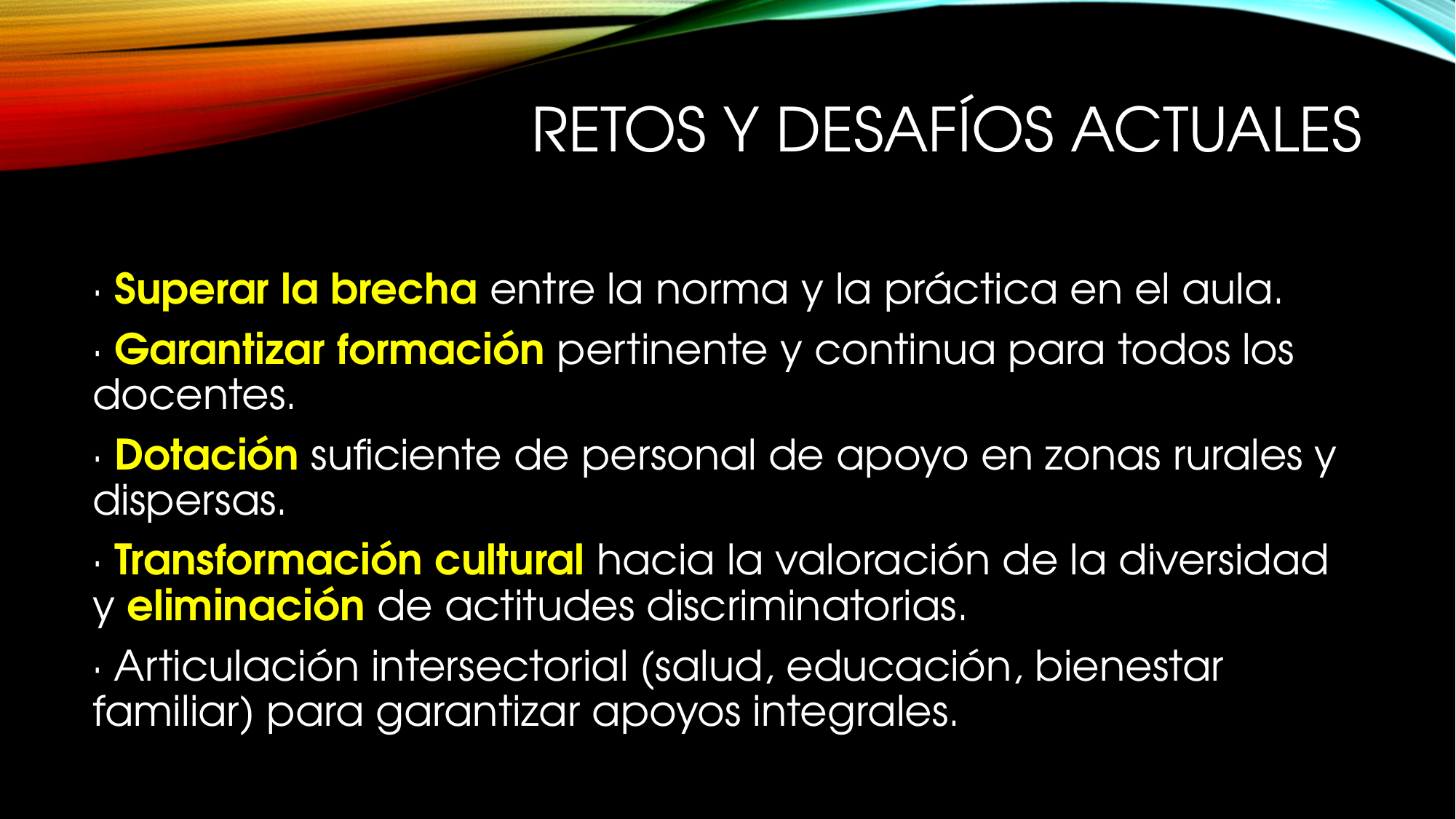

# Retos y Desafíos Actuales
· Superar la brecha entre la norma y la práctica en el aula.
· Garantizar formación pertinente y continua para todos los docentes.
· Dotación suficiente de personal de apoyo en zonas rurales y dispersas.
· Transformación cultural hacia la valoración de la diversidad y eliminación de actitudes discriminatorias.
· Articulación intersectorial (salud, educación, bienestar familiar) para garantizar apoyos integrales.